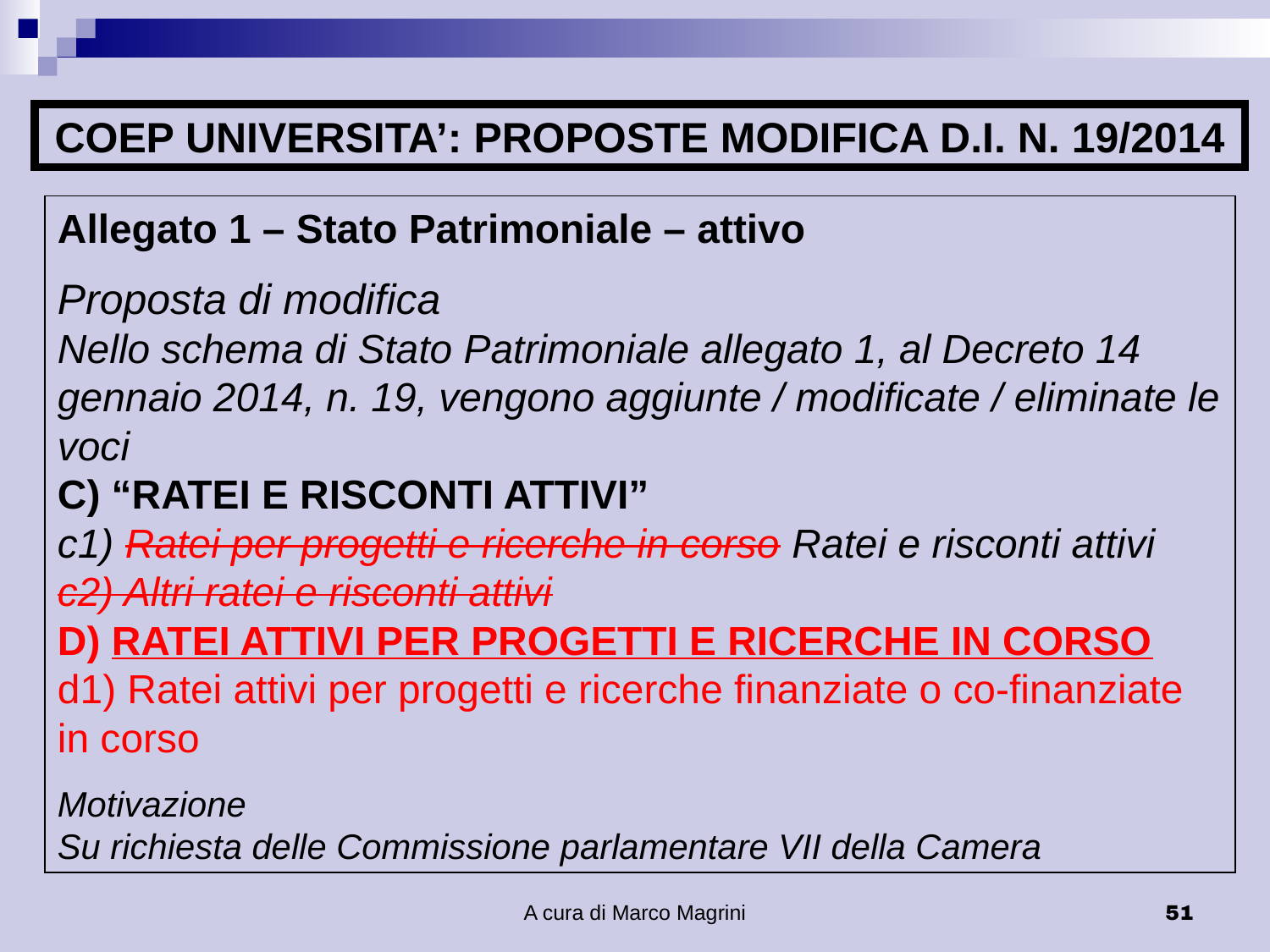

COEP UNIVERSITA’: PROPOSTE MODIFICA D.I. N. 19/2014
Allegato 1 – Stato Patrimoniale – attivo

Proposta di modifica
Nello schema di Stato Patrimoniale allegato 1, al Decreto 14 gennaio 2014, n. 19, vengono aggiunte / modificate / eliminate le voci
C) “RATEI E RISCONTI ATTIVI”
c1) Ratei per progetti e ricerche in corso Ratei e risconti attivi
c2) Altri ratei e risconti attivi
D) RATEI ATTIVI PER PROGETTI E RICERCHE IN CORSO
d1) Ratei attivi per progetti e ricerche finanziate o co-finanziate in corso

Motivazione
Su richiesta delle Commissione parlamentare VII della Camera
A cura di Marco Magrini
51